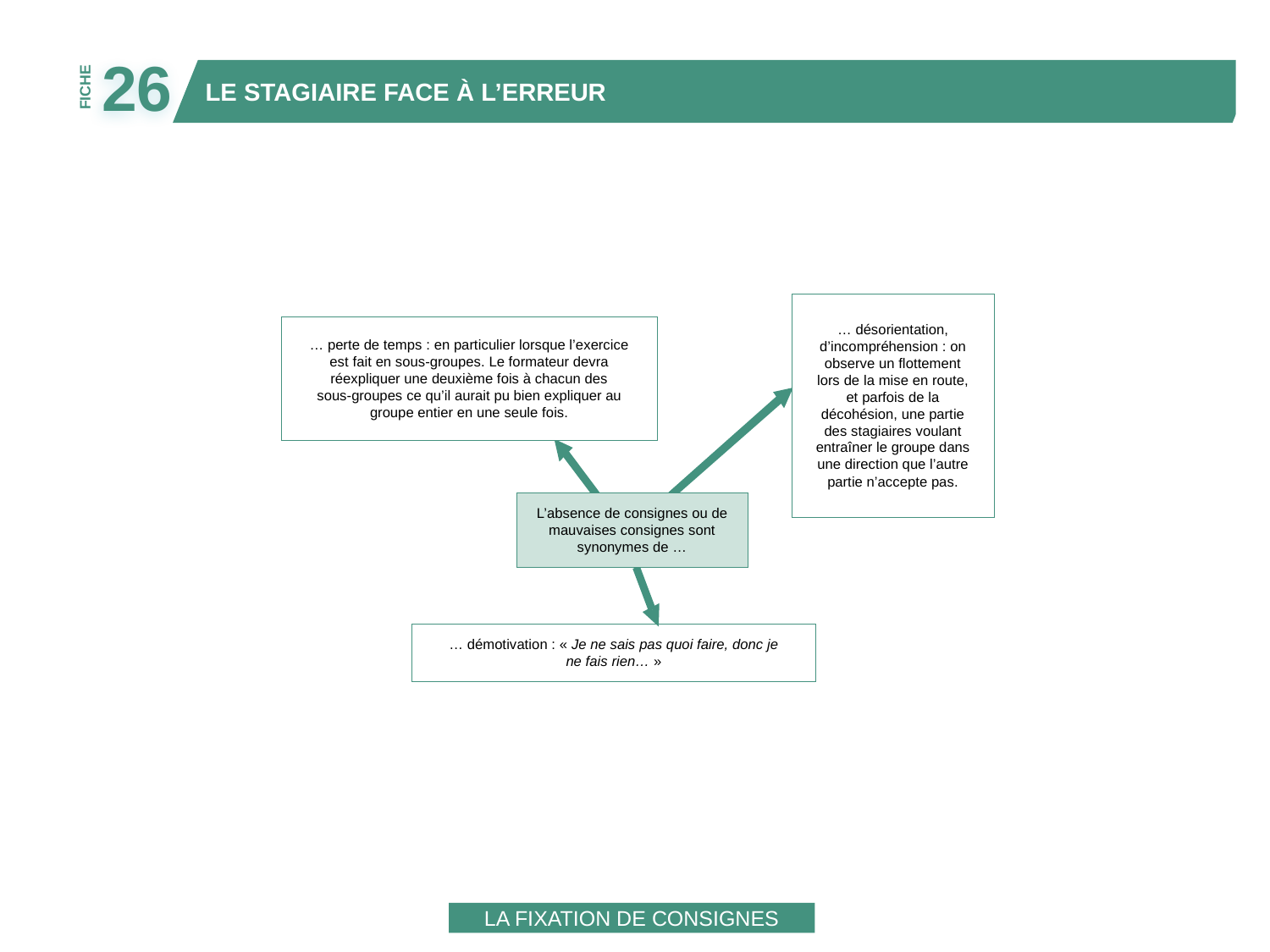

26

LE STAGIAIRE FACE À L’ERREUR
FICHE

… désorientation,
d’incompréhension : on
observe un flottement
lors de la mise en route,
et parfois de la
décohésion, une partie
des stagiaires voulant
entraîner le groupe dans
une direction que l’autre
partie n’accepte pas.
… perte de temps : en particulier lorsque l’exercice
est fait en sous-groupes. Le formateur devra
réexpliquer une deuxième fois à chacun des
sous-groupes ce qu’il aurait pu bien expliquer au
groupe entier en une seule fois.

L’absence de consignes ou de
mauvaises consignes sont
synonymes de …

… démotivation : « Je ne sais pas quoi faire, donc je
ne fais rien… »
LA FIXATION DE CONSIGNES